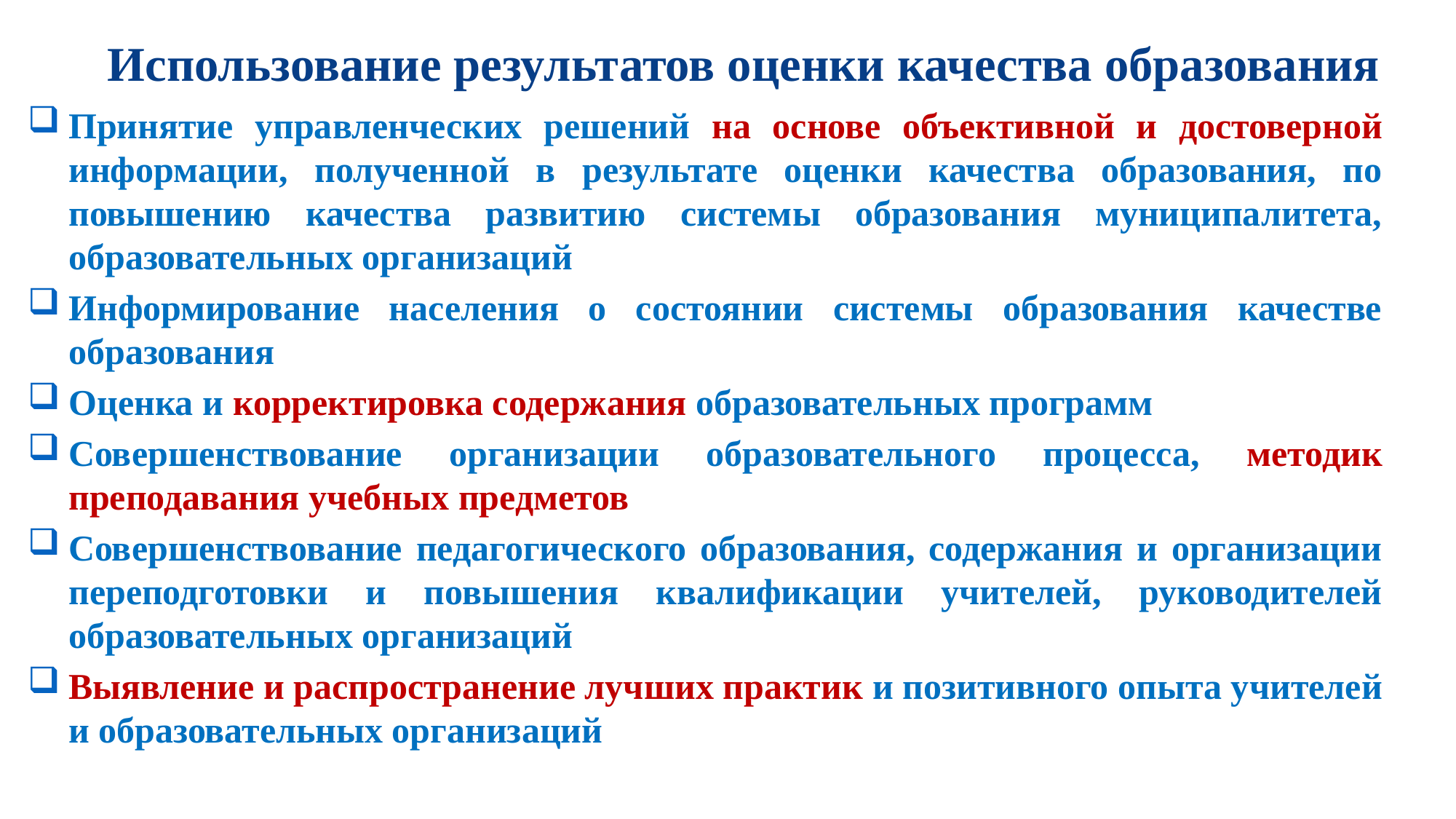

# Использование результатов оценки качества образования
Принятие управленческих решений на основе объективной и достоверной информации, полученной в результате оценки качества образования, по повышению качества развитию системы образования муниципалитета, образовательных организаций
Информирование населения о состоянии системы образования качестве образования
Оценка и корректировка содержания образовательных программ
Совершенствование организации образовательного процесса, методик преподавания учебных предметов
Совершенствование педагогического образования, содержания и организации переподготовки и повышения квалификации учителей, руководителей образовательных организаций
Выявление и распространение лучших практик и позитивного опыта учителей и образовательных организаций